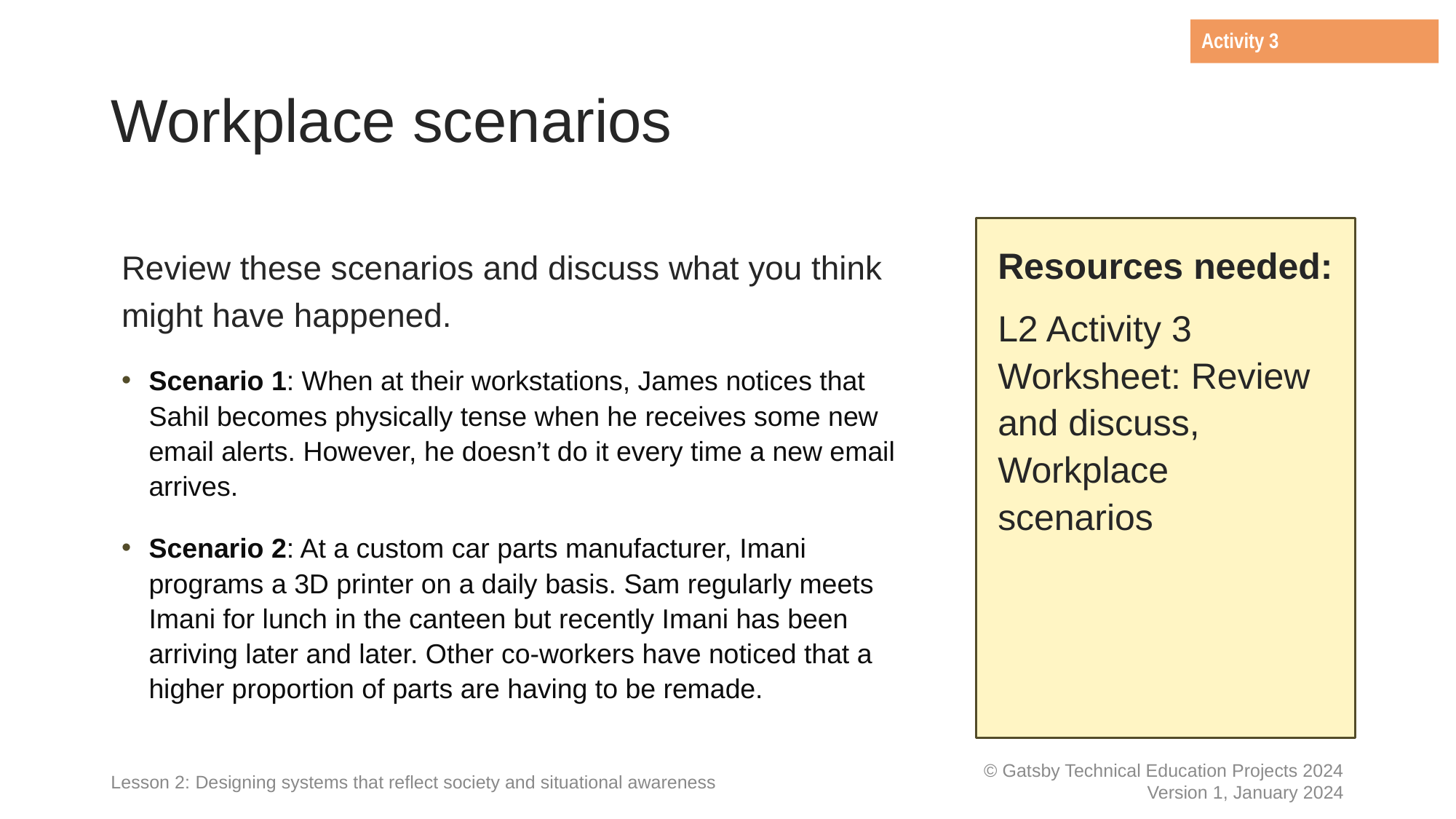

Activity 3
# Workplace scenarios
Review these scenarios and discuss what you think might have happened.
Scenario 1: When at their workstations, James notices that Sahil becomes physically tense when he receives some new email alerts. However, he doesn’t do it every time a new email arrives.
Scenario 2: At a custom car parts manufacturer, Imani programs a 3D printer on a daily basis. Sam regularly meets Imani for lunch in the canteen but recently Imani has been arriving later and later. Other co-workers have noticed that a higher proportion of parts are having to be remade.

Resources needed:
L2 Activity 3 Worksheet: Review and discuss, Workplace scenarios
Lesson 2: Designing systems that reflect society and situational awareness